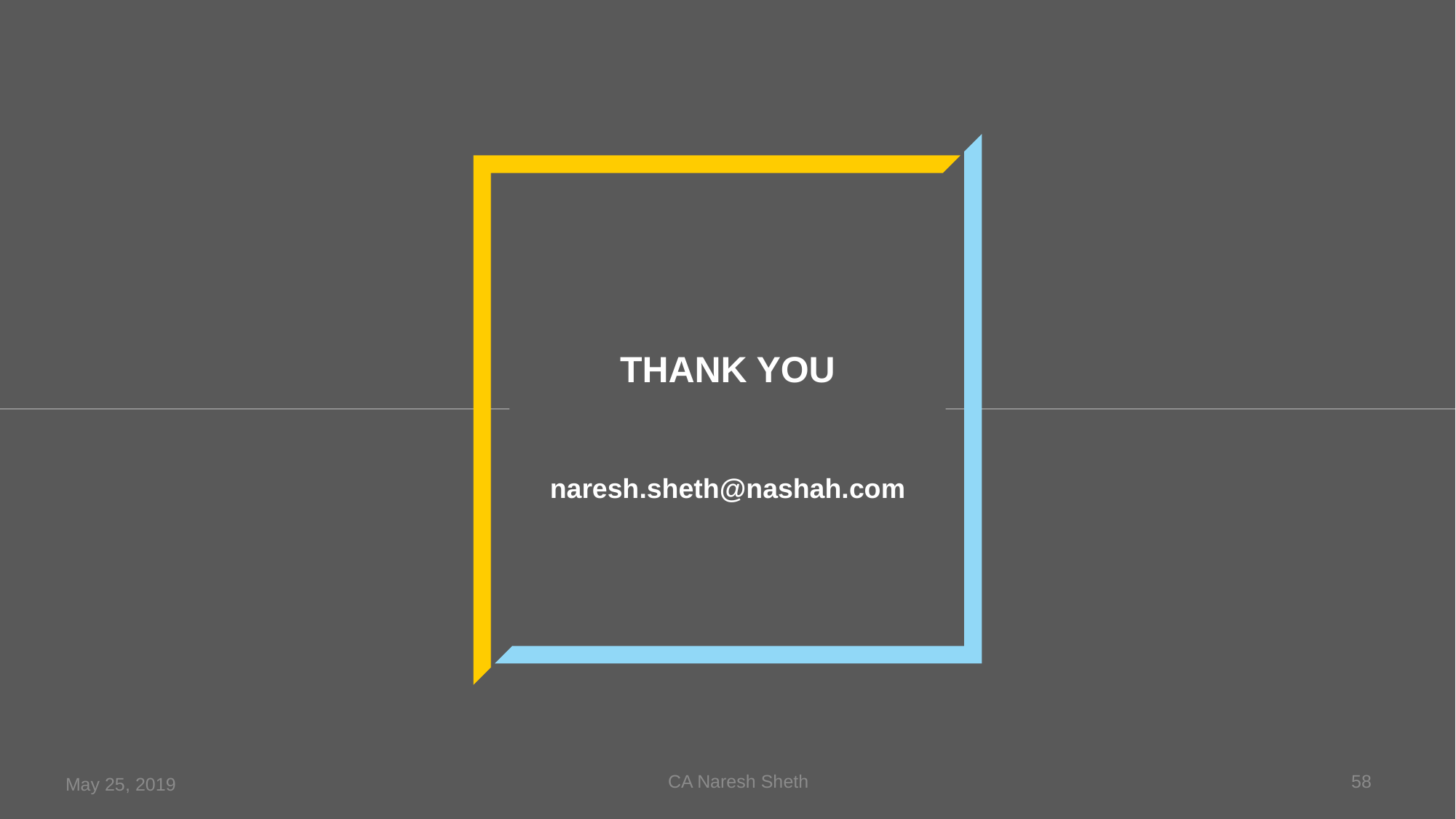

THANK YOU

naresh.sheth@nashah.com
CA Naresh Sheth
58
May 25, 2019